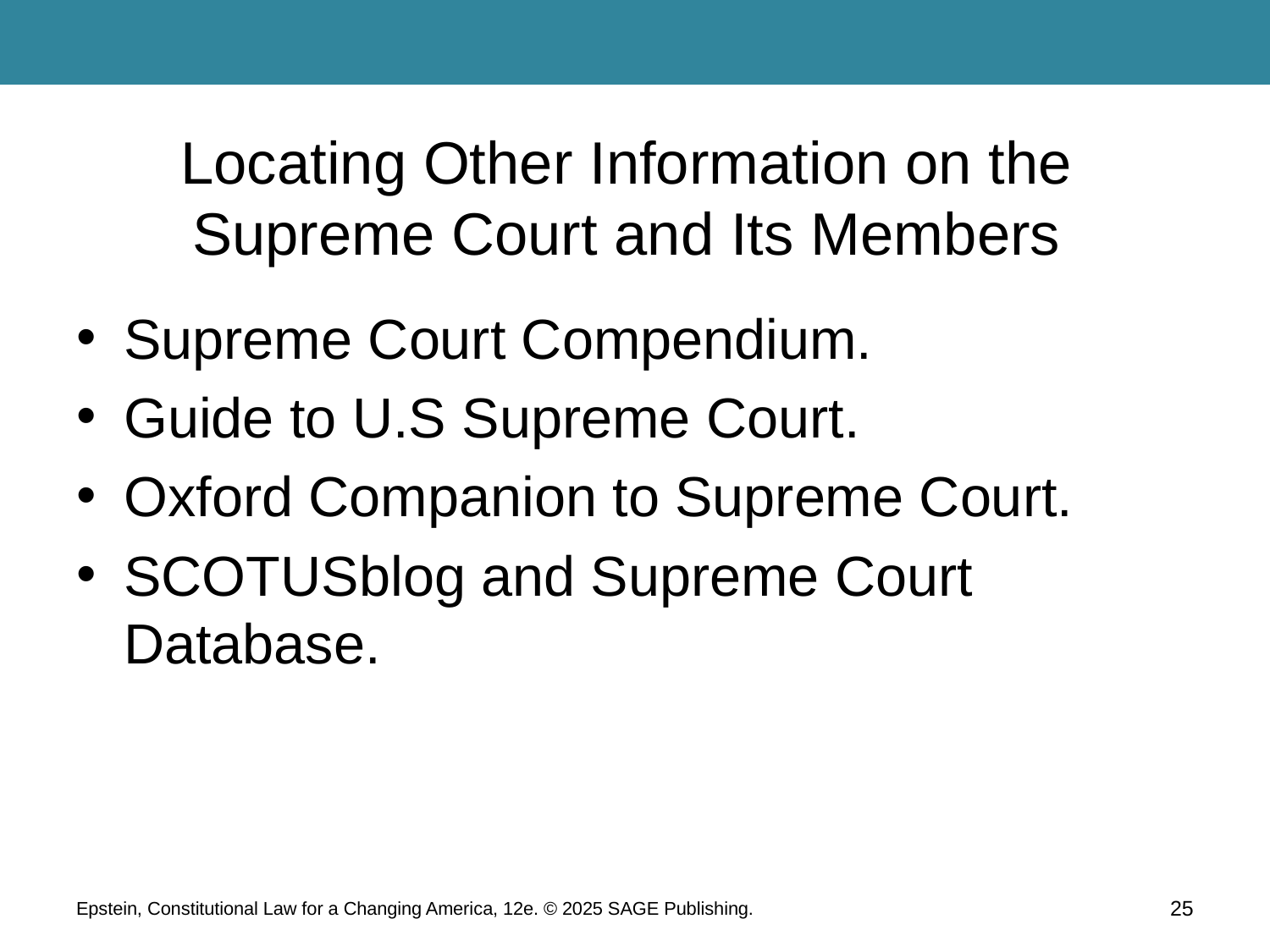

# Locating Other Information on the Supreme Court and Its Members
Supreme Court Compendium.
Guide to U.S Supreme Court.
Oxford Companion to Supreme Court.
SCOTUSblog and Supreme Court Database.
Epstein, Constitutional Law for a Changing America, 12e. © 2025 SAGE Publishing.
25